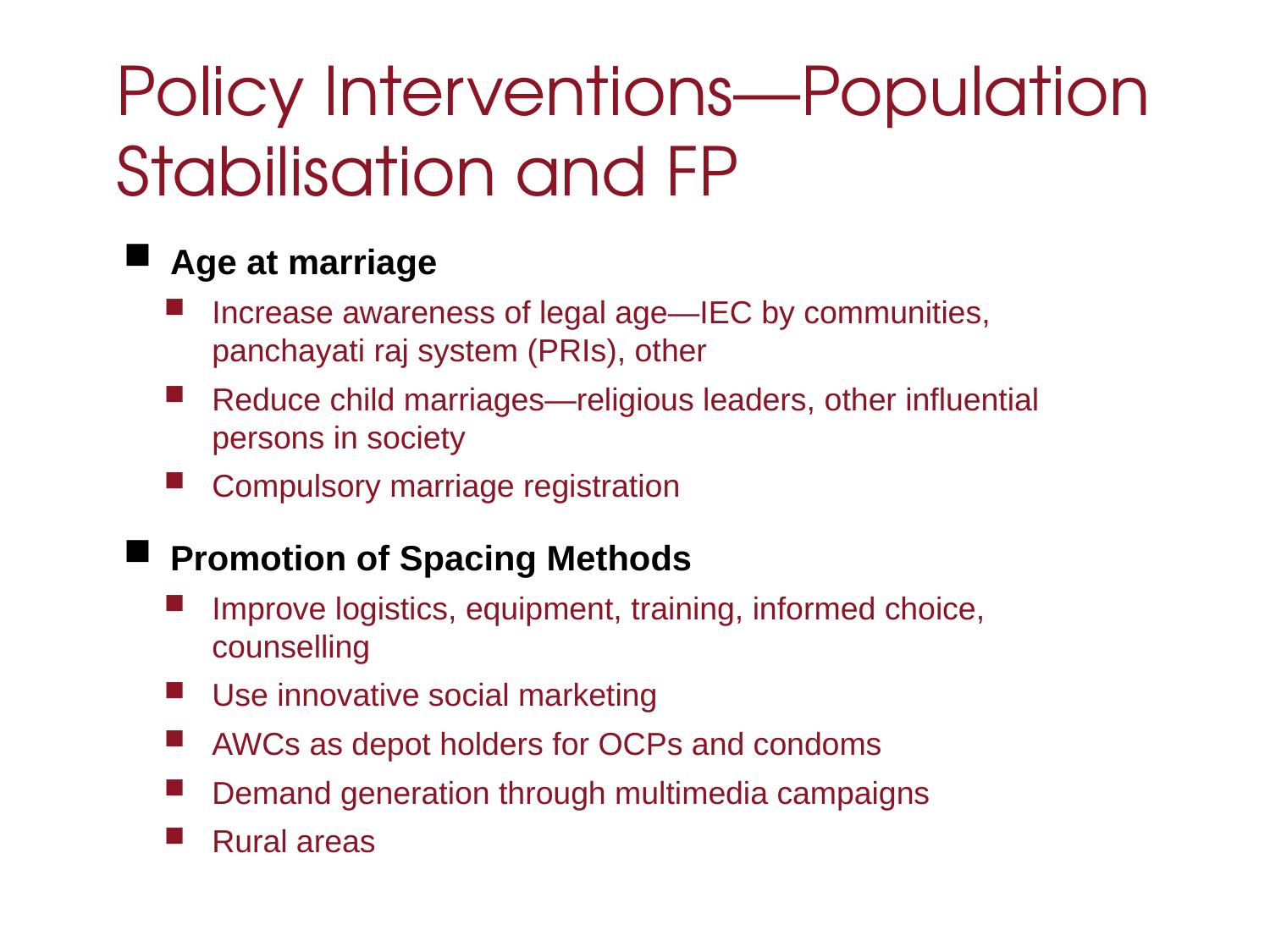

# Policy Interventions—Population Stabilisation and FP
Age at marriage
Increase awareness of legal age—IEC by communities, panchayati raj system (PRIs), other
Reduce child marriages—religious leaders, other influential persons in society
Compulsory marriage registration
Promotion of Spacing Methods
Improve logistics, equipment, training, informed choice, counselling
Use innovative social marketing
AWCs as depot holders for OCPs and condoms
Demand generation through multimedia campaigns
Rural areas